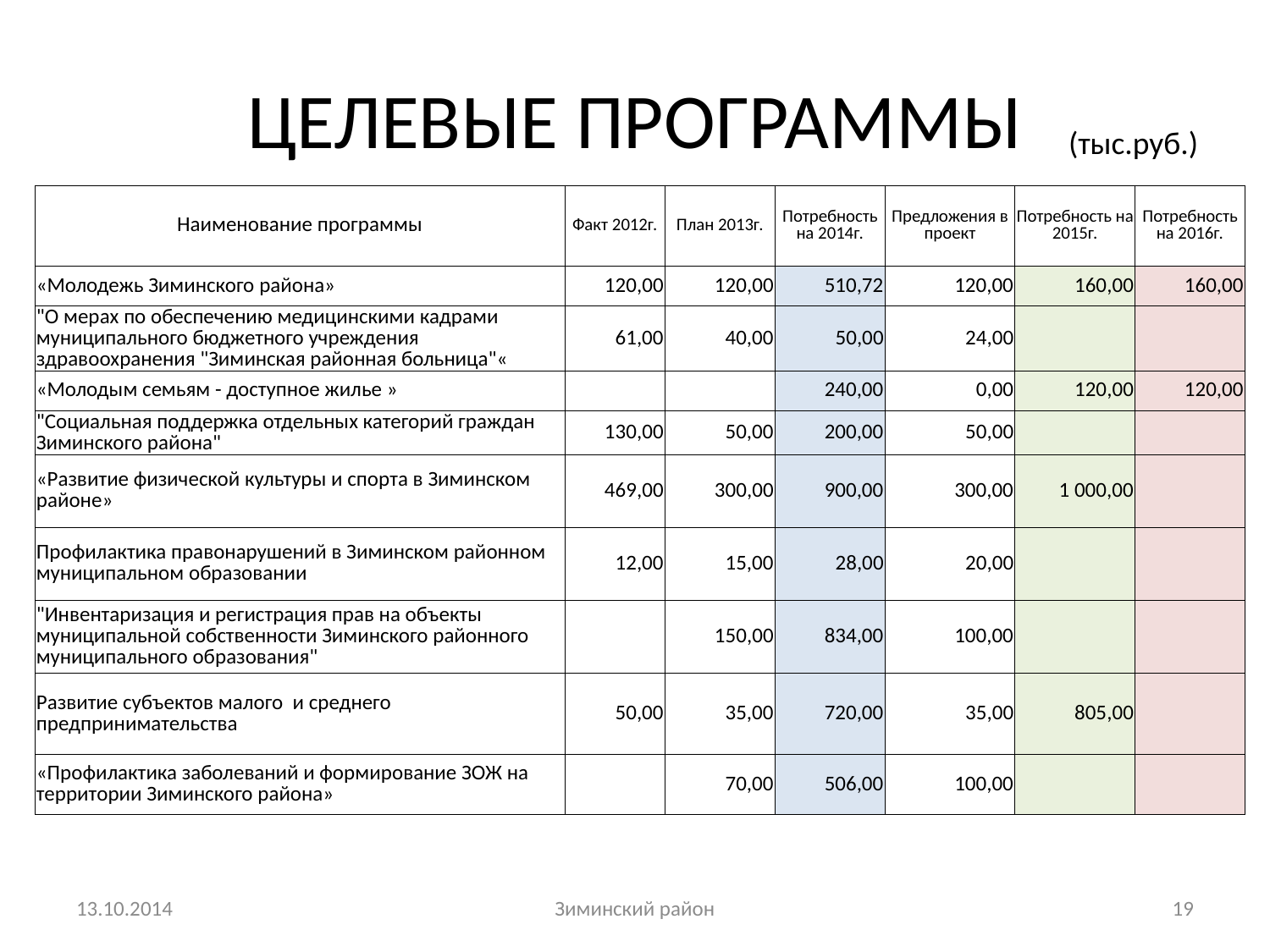

# ЦЕЛЕВЫЕ ПРОГРАММЫ
(тыс.руб.)
| Наименование программы | Факт 2012г. | План 2013г. | Потребность на 2014г. | Предложения в проект | Потребность на 2015г. | Потребность на 2016г. |
| --- | --- | --- | --- | --- | --- | --- |
| «Молодежь Зиминского района» | 120,00 | 120,00 | 510,72 | 120,00 | 160,00 | 160,00 |
| "О мерах по обеспечению медицинскими кадрами муниципального бюджетного учреждения здравоохранения "Зиминская районная больница"« | 61,00 | 40,00 | 50,00 | 24,00 |  |  |
| «Молодым семьям - доступное жилье » |  |  | 240,00 | 0,00 | 120,00 | 120,00 |
| "Социальная поддержка отдельных категорий граждан Зиминского района" | 130,00 | 50,00 | 200,00 | 50,00 |  |  |
| «Развитие физической культуры и спорта в Зиминском районе» | 469,00 | 300,00 | 900,00 | 300,00 | 1 000,00 |  |
| Профилактика правонарушений в Зиминском районном муниципальном образовании | 12,00 | 15,00 | 28,00 | 20,00 |  |  |
| "Инвентаризация и регистрация прав на объекты муниципальной собственности Зиминского районного муниципального образования" |  | 150,00 | 834,00 | 100,00 |  |  |
| Развитие субъектов малого и среднего предпринимательства | 50,00 | 35,00 | 720,00 | 35,00 | 805,00 |  |
| «Профилактика заболеваний и формирование ЗОЖ на территории Зиминского района» |  | 70,00 | 506,00 | 100,00 |  |  |
13.10.2014
Зиминский район
19